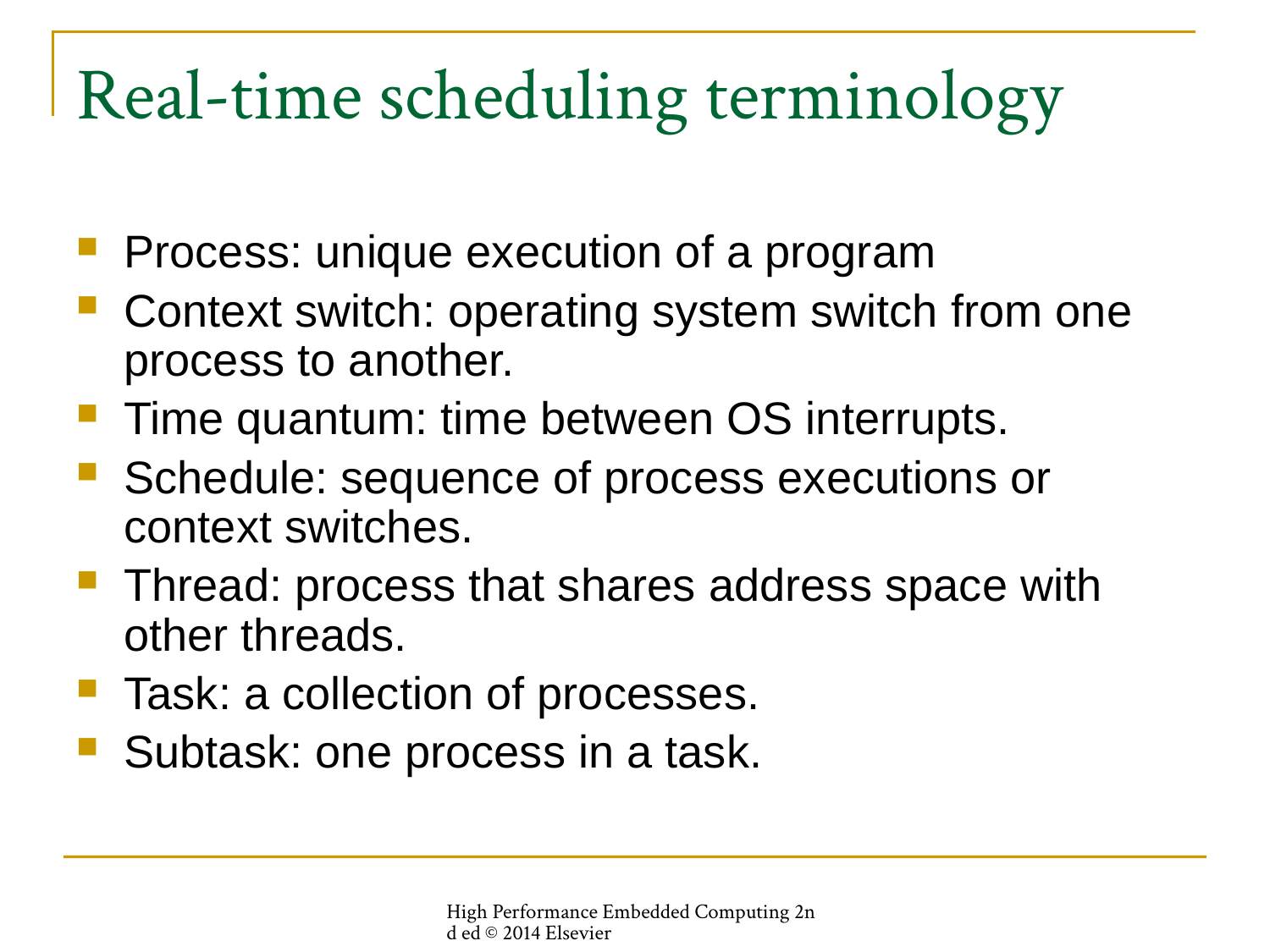

# Real-time scheduling terminology
Process: unique execution of a program
Context switch: operating system switch from one process to another.
Time quantum: time between OS interrupts.
Schedule: sequence of process executions or context switches.
Thread: process that shares address space with other threads.
Task: a collection of processes.
Subtask: one process in a task.
High Performance Embedded Computing 2nd ed © 2014 Elsevier